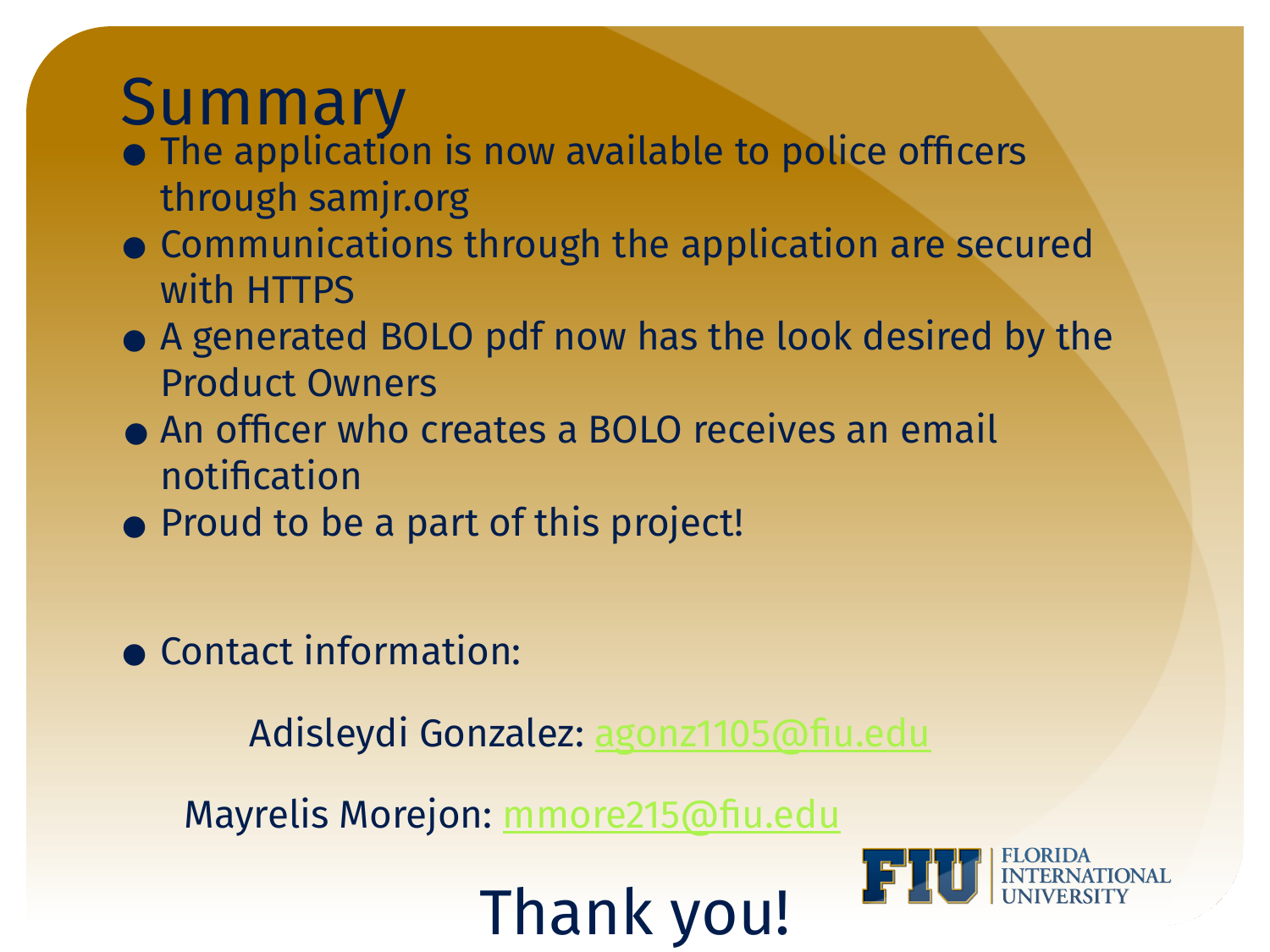

# Summary
The application is now available to police officers through samjr.org
Communications through the application are secured with HTTPS
A generated BOLO pdf now has the look desired by the Product Owners
An officer who creates a BOLO receives an email notification
Proud to be a part of this project!

Contact information:
	Adisleydi Gonzalez: agonz1105@fiu.edu
Mayrelis Morejon: mmore215@fiu.edu
Thank you!